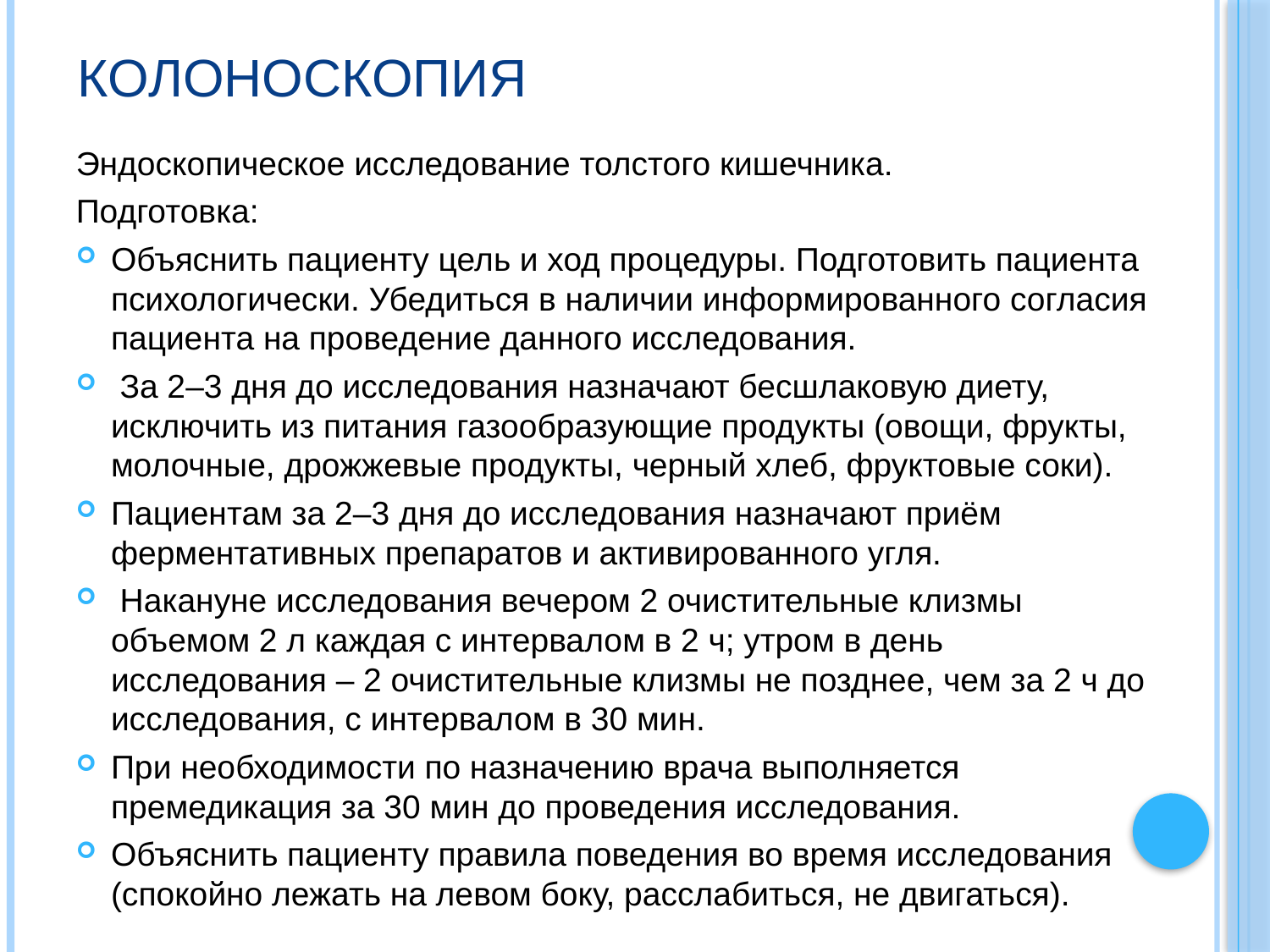

# колоноскопия
Эндоскопическое исследование толстого кишечника.
Подготовка:
Объяснить пациенту цель и ход процедуры. Подготовить пациента психологически. Убедиться в наличии информированного согласия пациента на проведение данного исследования.
 За 2–3 дня до исследования назначают бесшлаковую диету, исключить из питания газообразующие продукты (овощи, фрукты, молочные, дрожжевые продукты, черный хлеб, фруктовые соки).
Пациентам за 2–3 дня до исследования назначают приём ферментативных препаратов и активированного угля.
 Накануне исследования вечером 2 очистительные клизмы объемом 2 л каждая с интервалом в 2 ч; утром в день исследования – 2 очистительные клизмы не позднее, чем за 2 ч до исследования, с интервалом в 30 мин.
При необходимости по назначению врача выполняется премедикация за 30 мин до проведения исследования.
Объяснить пациенту правила поведения во время исследования (спокойно лежать на левом боку, расслабиться, не двигаться).